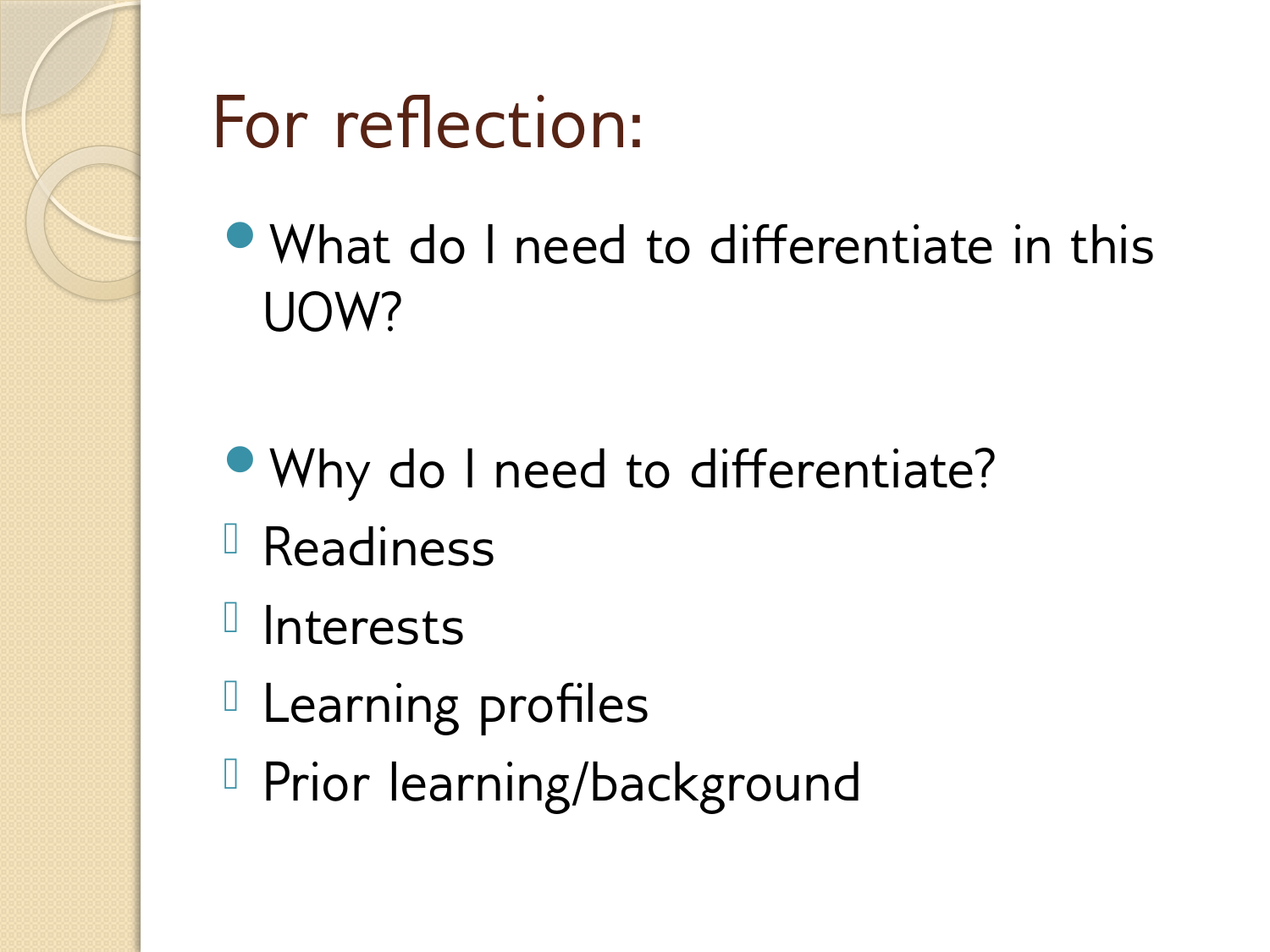

# For reflection:
What do I need to differentiate in this UOW?

Why do I need to differentiate?
Readiness
Interests
Learning profiles
Prior learning/background